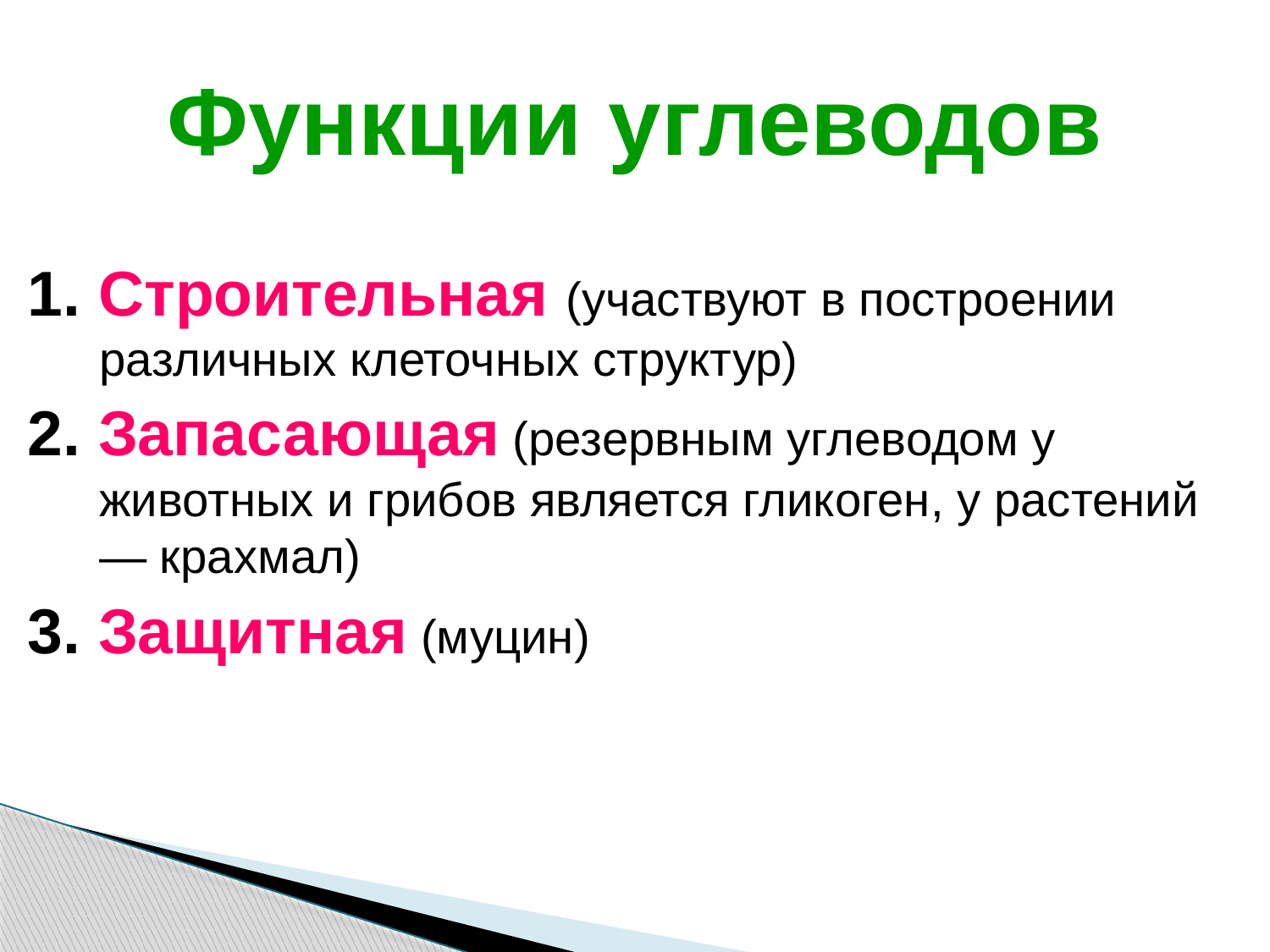

# Функции углеводов
1. Строительная (участвуют в построении различных клеточных структур)
2. Запасающая (резервным углеводом у животных и грибов является гликоген, у растений — крахмал)
3. Защитная (муцин)